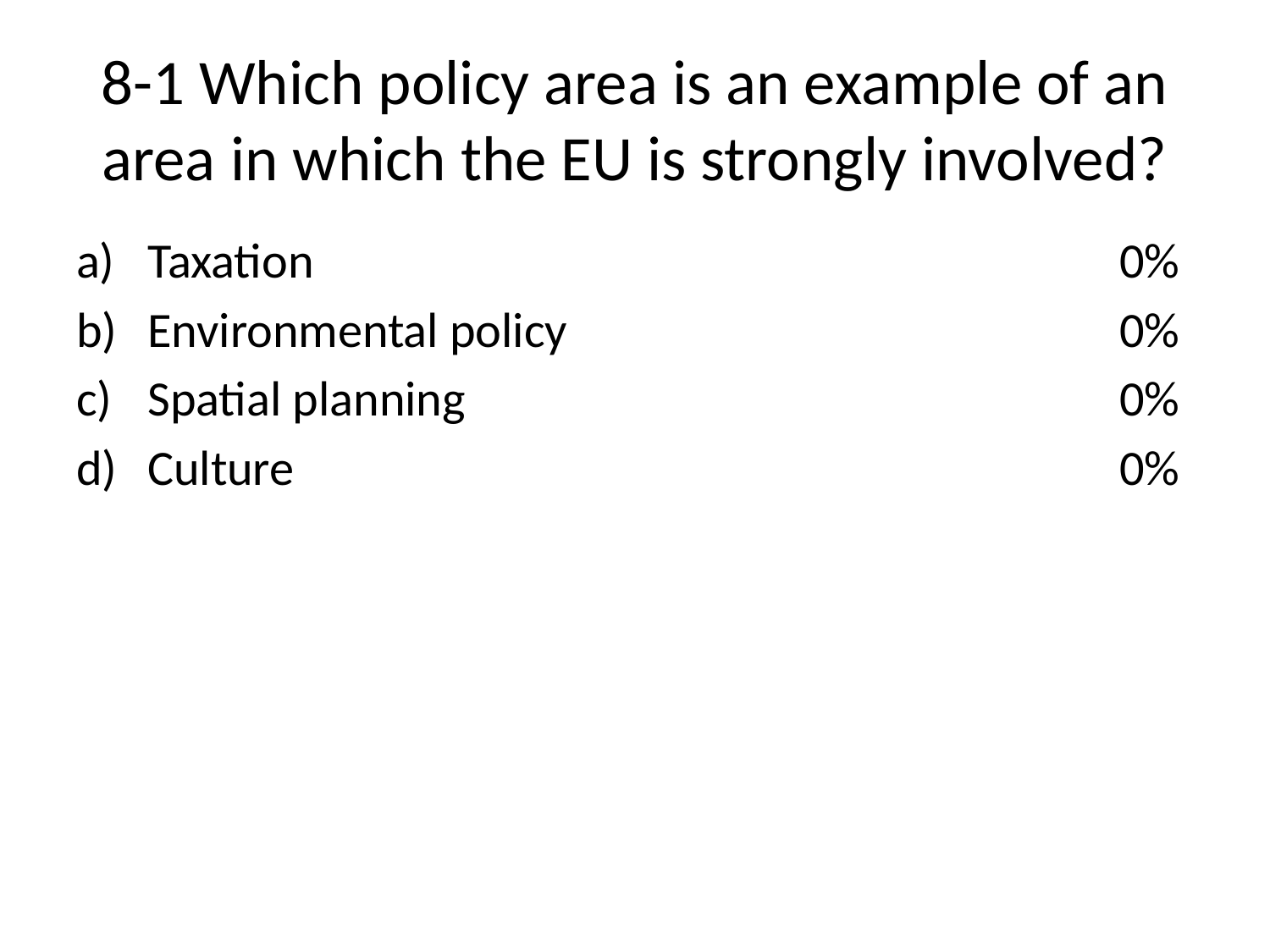

# 8-1 Which policy area is an example of an area in which the EU is strongly involved?
Taxation
Environmental policy
Spatial planning
Culture
0%
0%
0%
0%